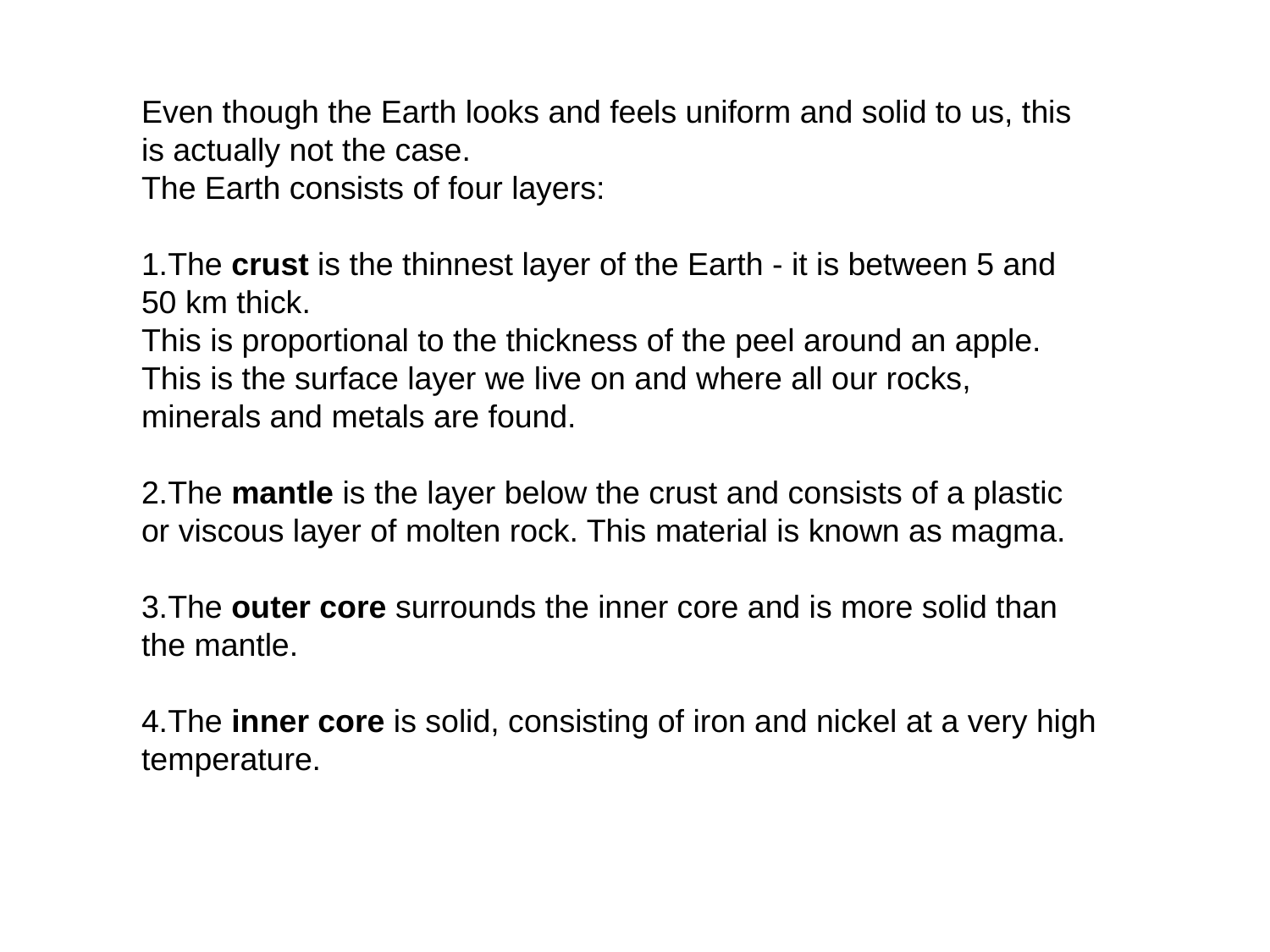

Even though the Earth looks and feels uniform and solid to us, this is actually not the case.
The Earth consists of four layers:

1.The crust is the thinnest layer of the Earth - it is between 5 and 50 km thick.
This is proportional to the thickness of the peel around an apple. This is the surface layer we live on and where all our rocks, minerals and metals are found.
2.The mantle is the layer below the crust and consists of a plastic or viscous layer of molten rock. This material is known as magma.
3.The outer core surrounds the inner core and is more solid than the mantle.
4.The inner core is solid, consisting of iron and nickel at a very high temperature.